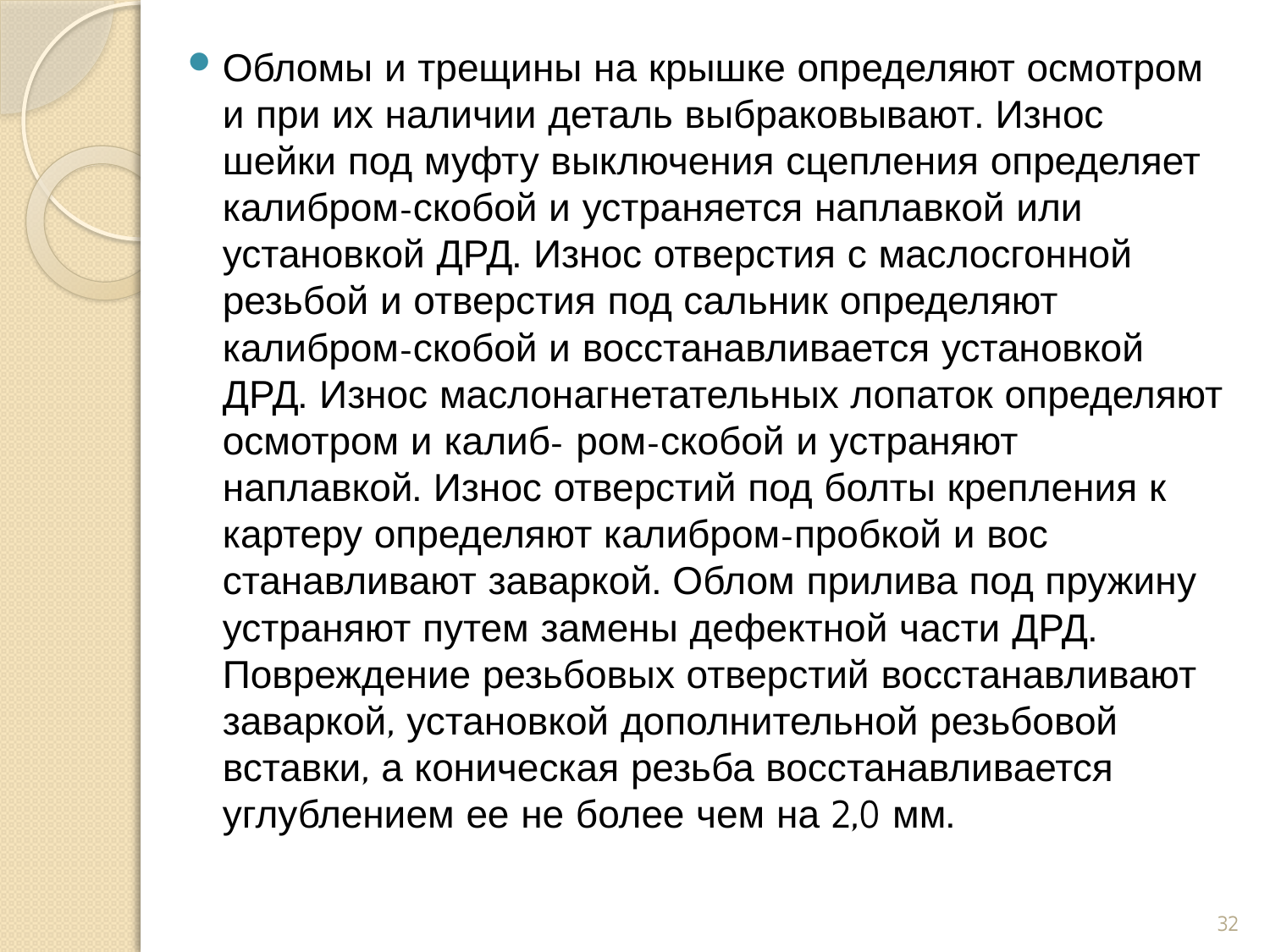

Обломы и трещины на крышке определяют осмотром и при их наличии деталь выбраковывают. Износ шейки под муфту выключения сцепления определяет калибром-скобой и устра­няется наплавкой или установкой ДРД. Износ отверстия с маслосгонной резьбой и отверстия под сальник определяют калибром-скобой и восстанавливается установкой ДРД. Износ маслонагнетательных лопаток определяют осмотром и калиб- ром-скобой и устраняют наплавкой. Износ отверстий под бол­ты крепления к картеру определяют калибром-пробкой и вос­станавливают заваркой. Облом прилива под пружину устра­няют путем замены дефектной части ДРД. Повреждение резь­бовых отверстий восстанавливают заваркой, установкой до­полнительной резьбовой вставки, а коническая резьба восста­навливается углублением ее не более чем на 2,0 мм.

32